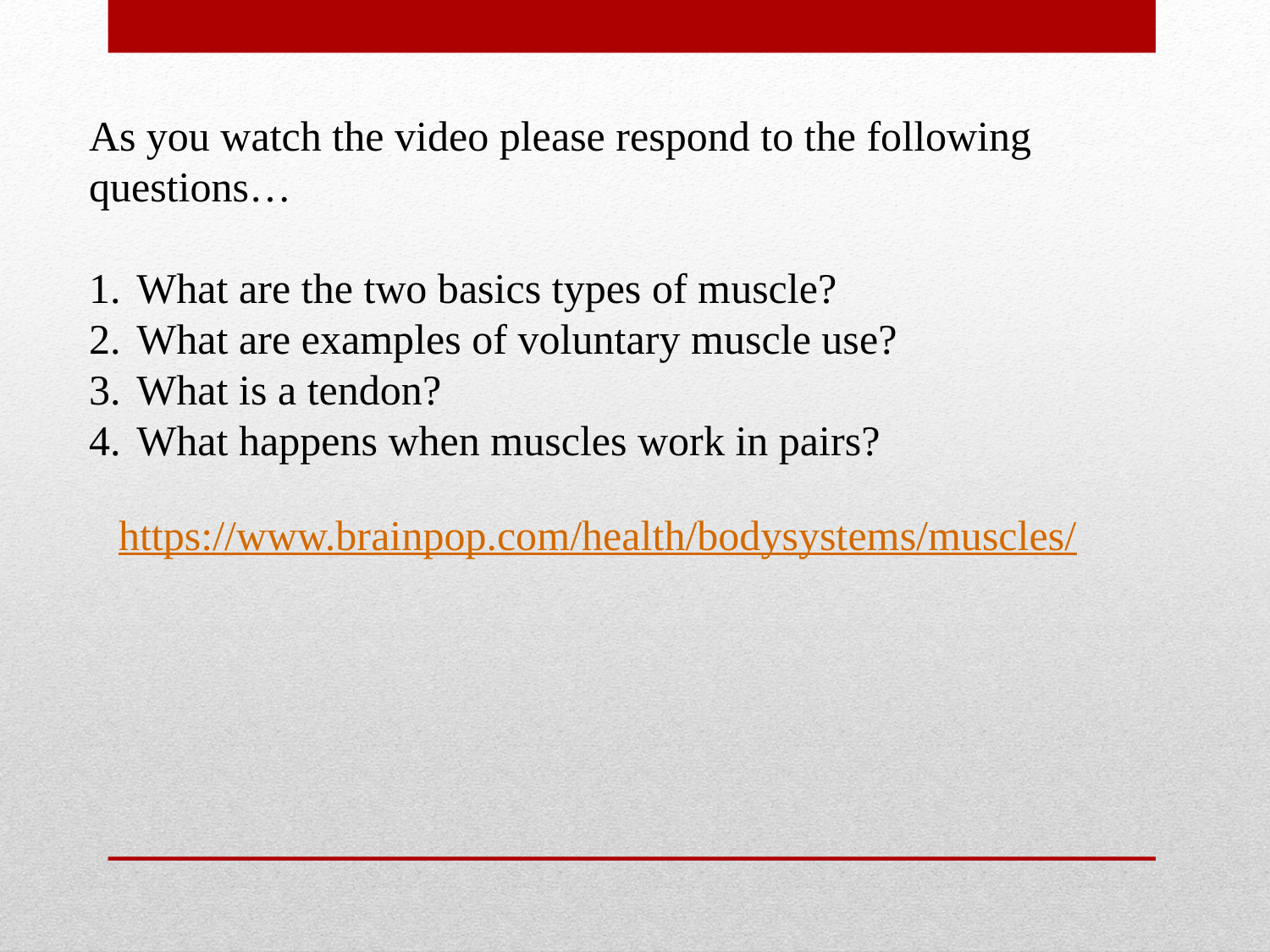

As you watch the video please respond to the following questions…

What are the two basics types of muscle?
What are examples of voluntary muscle use?
What is a tendon?
What happens when muscles work in pairs?
https://www.brainpop.com/health/bodysystems/muscles/